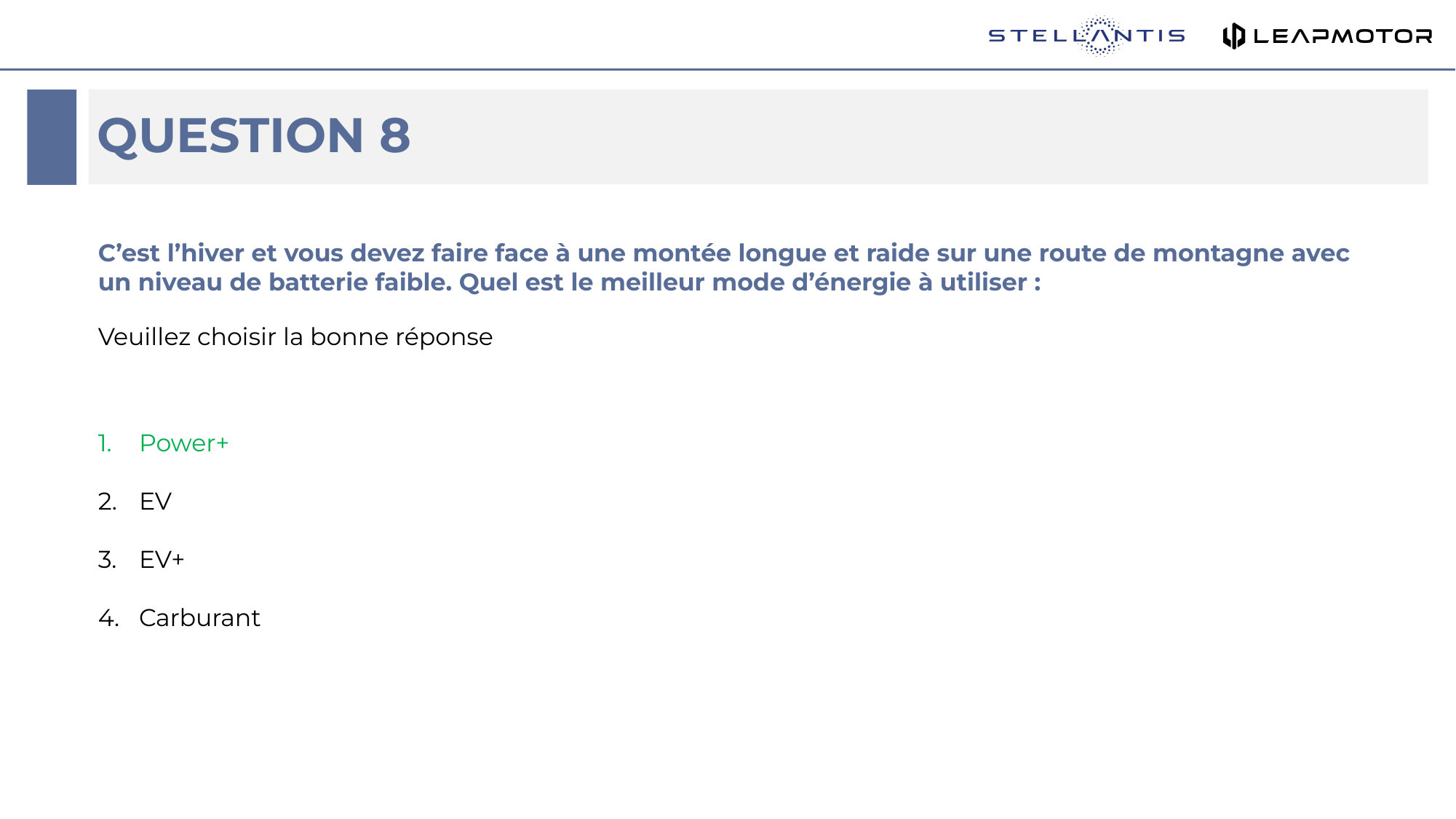

# Question 8
C’est l’hiver et vous devez faire face à une montée longue et raide sur une route de montagne avec un niveau de batterie faible. Quel est le meilleur mode d’énergie à utiliser :
Veuillez choisir la bonne réponse
Power+

EV

EV+

Carburant